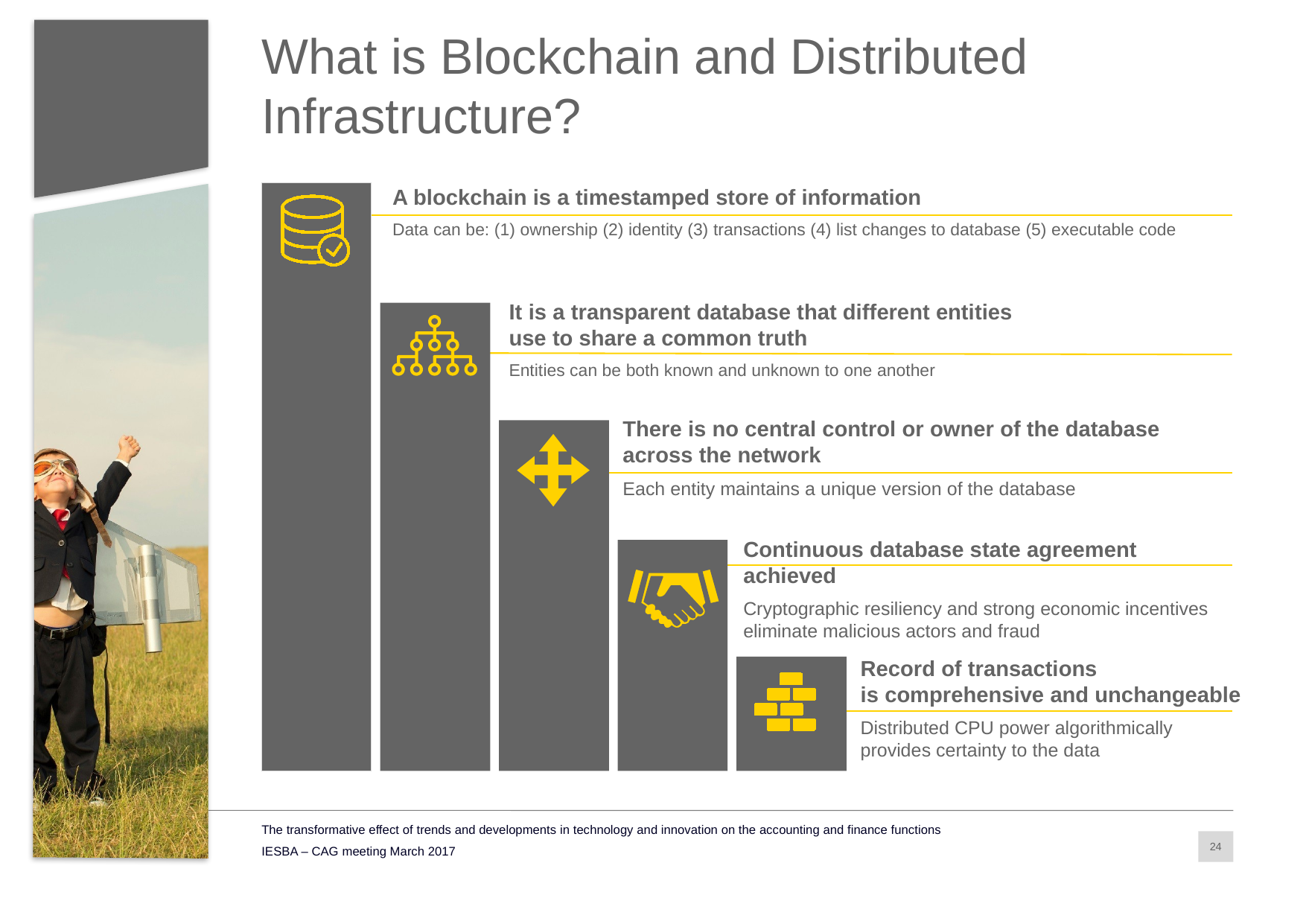

# What is Blockchain and Distributed Infrastructure?

A blockchain is a timestamped store of information
Data can be: (1) ownership (2) identity (3) transactions (4) list changes to database (5) executable code

It is a transparent database that different entities
use to share a common truth
Entities can be both known and unknown to one another

There is no central control or owner of the database
across the network
Each entity maintains a unique version of the database

Continuous database state agreement achieved
Cryptographic resiliency and strong economic incentives eliminate malicious actors and fraud

Record of transactions
is comprehensive and unchangeable
Distributed CPU power algorithmically
provides certainty to the data